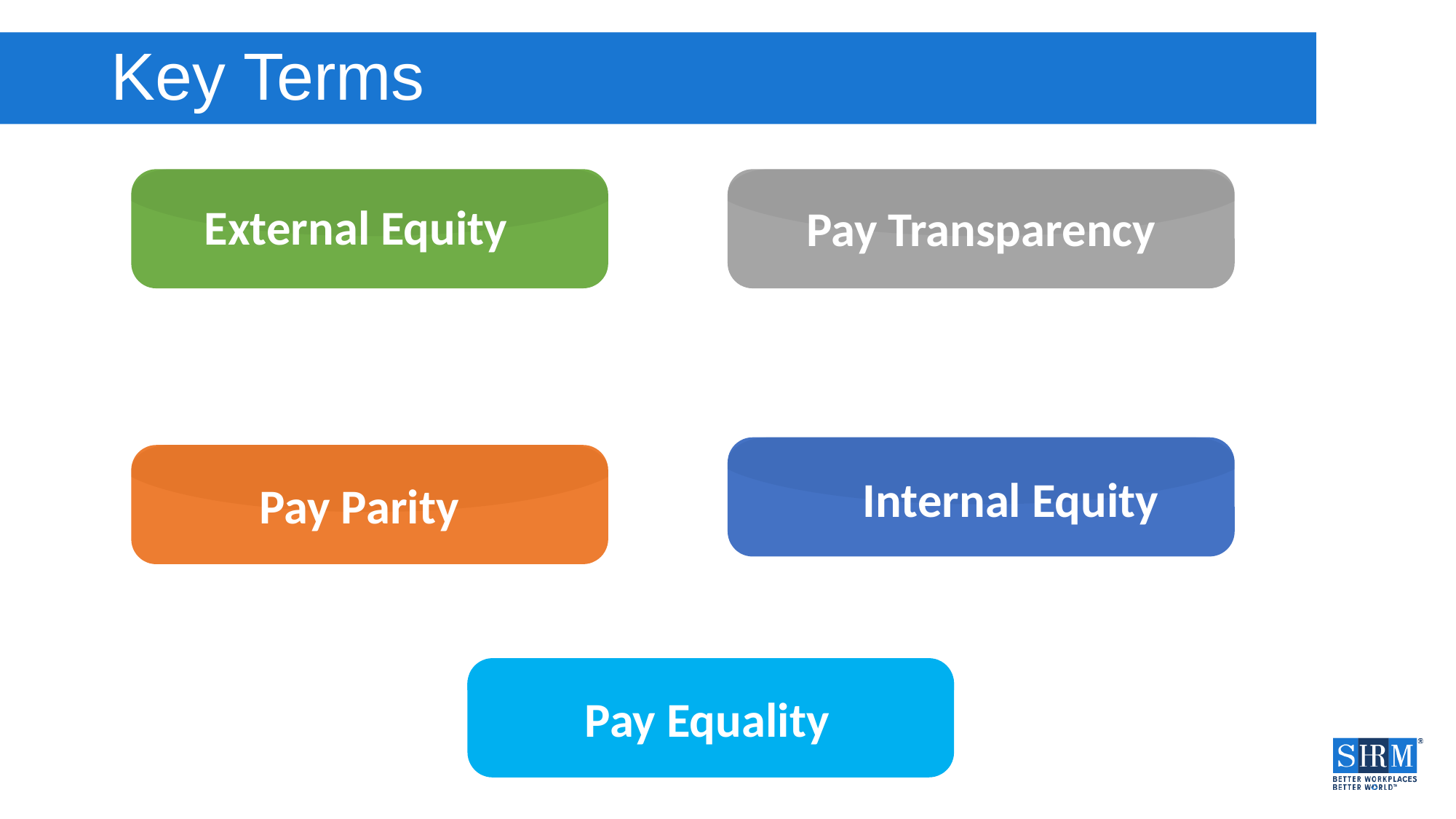

# Key Terms

External Equity
Pay Transparency

Internal Equity
Pay Parity

Pay Equality